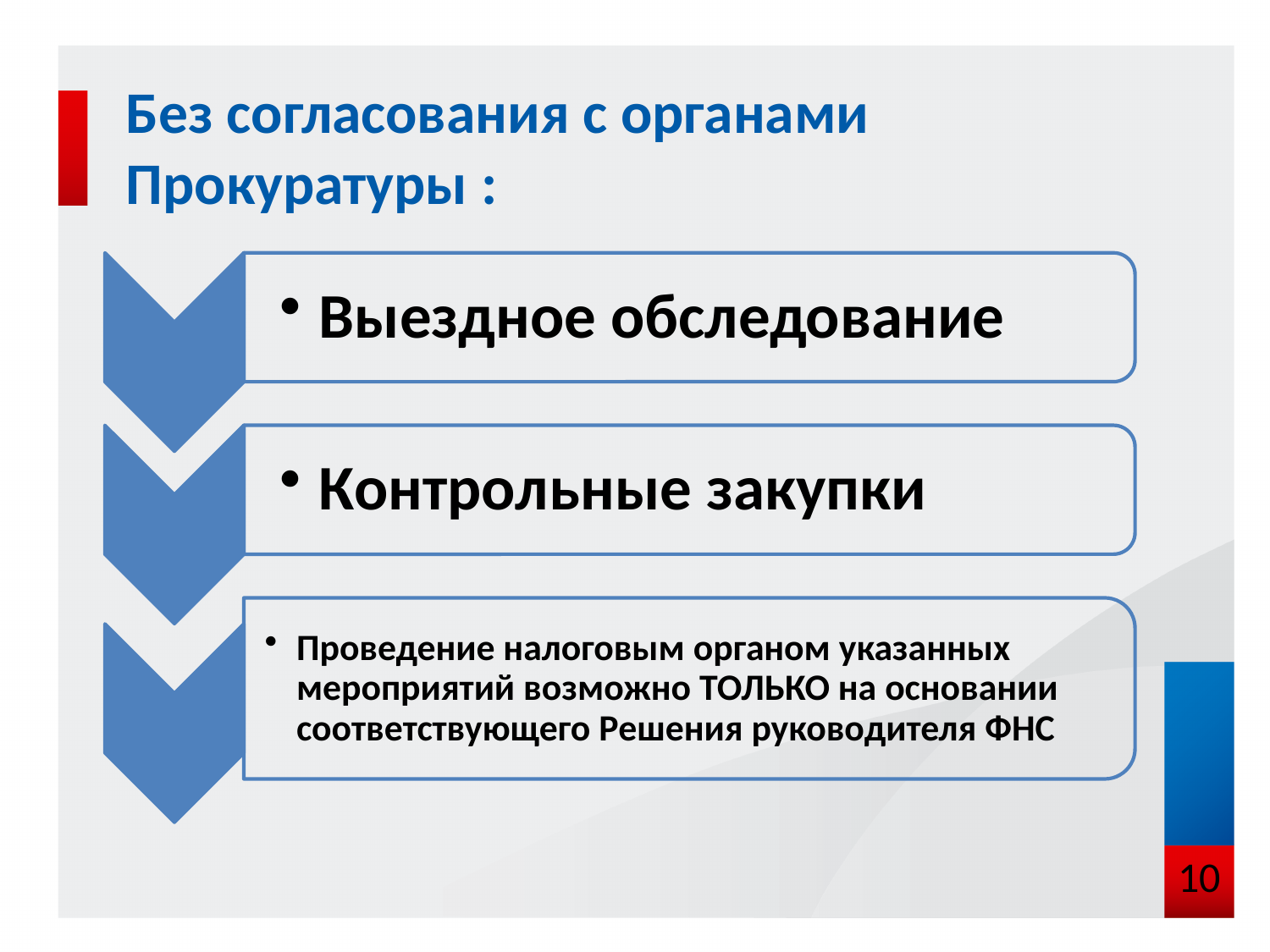

# Без согласования с органами Прокуратуры :

Выездное обследование

Контрольные закупки

Проведение налоговым органом указанных мероприятий возможно ТОЛЬКО на основании соответствующего Решения руководителя ФНС

10